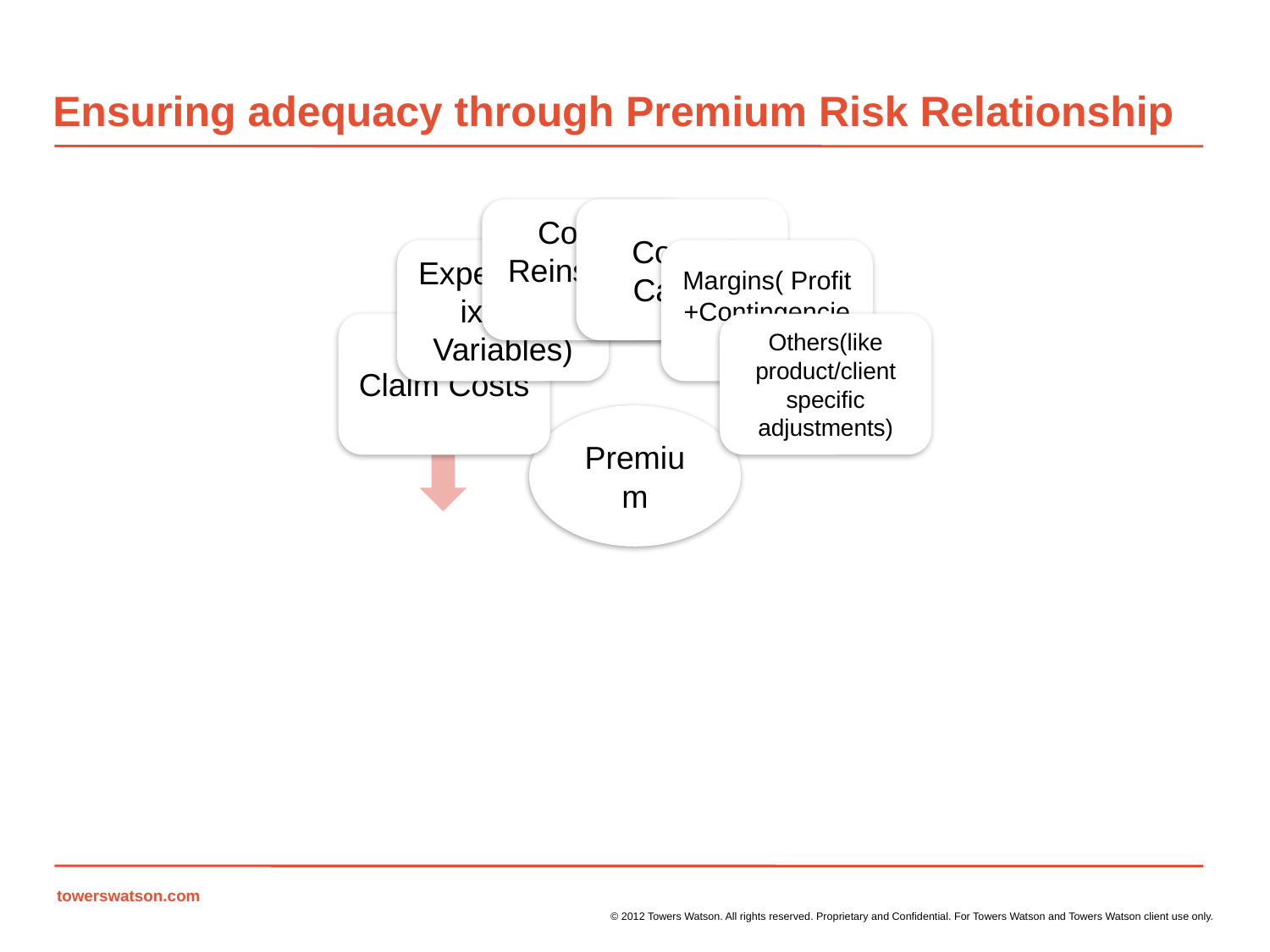

# Ensuring adequacy through Premium Risk Relationship

Premium
Claim Costs